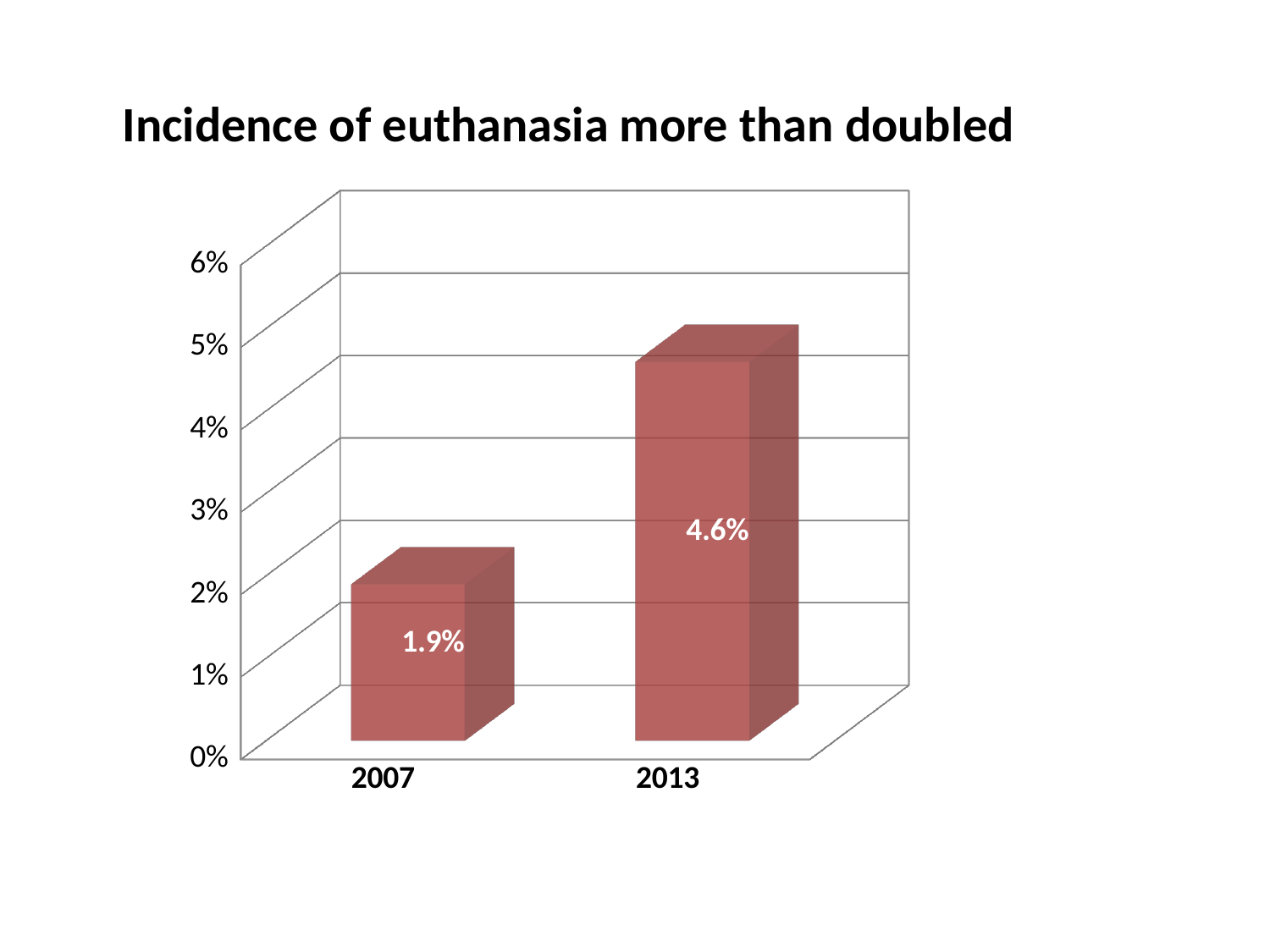

Incidence of euthanasia more than doubled

[unsupported chart]